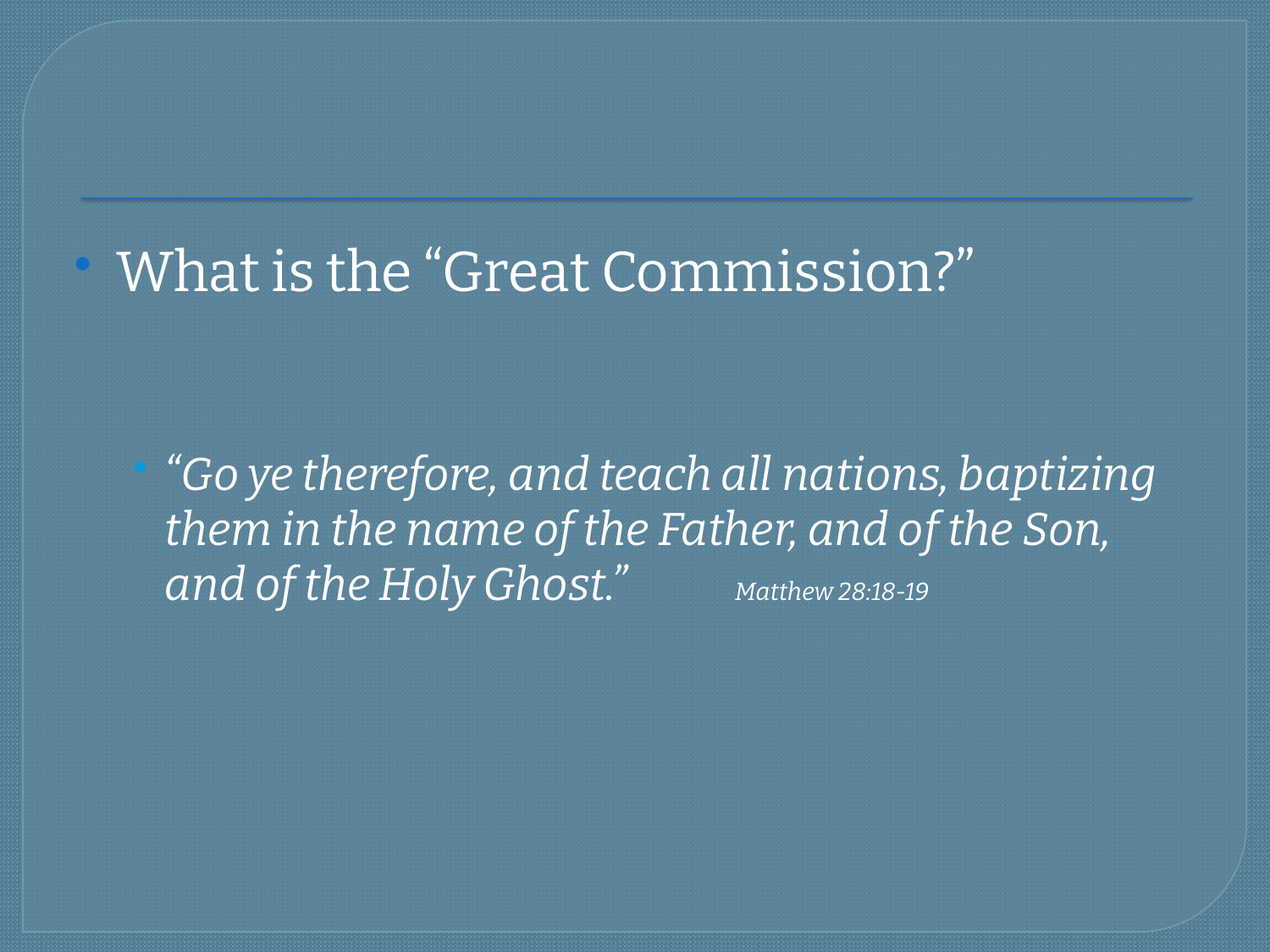

#
What is the “Great Commission?”

“Go ye therefore, and teach all nations, baptizing them in the name of the Father, and of the Son, and of the Holy Ghost.”            Matthew 28:18-19